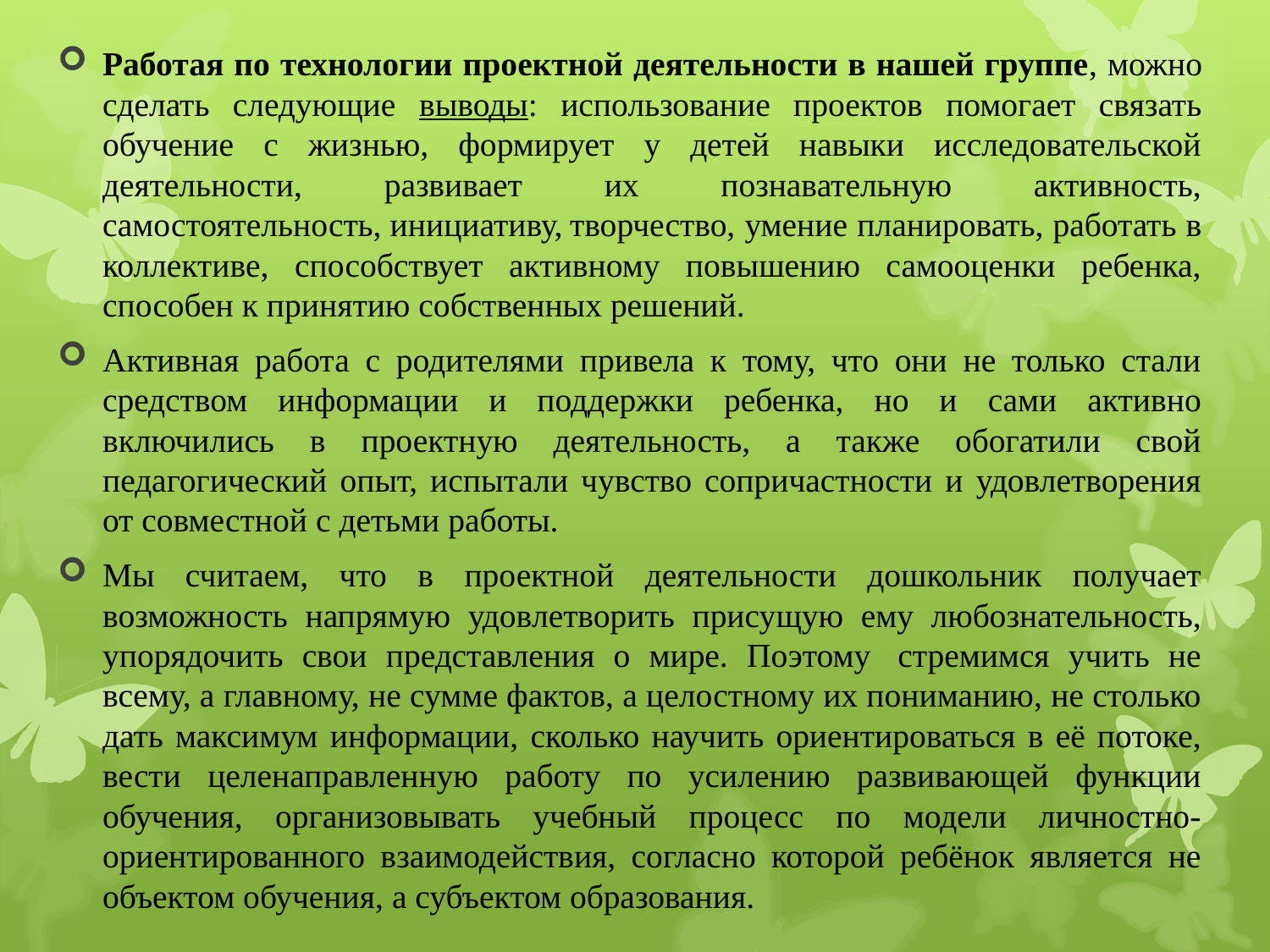

Работая по технологии проектной деятельности в нашей группе, можно сделать следующие выводы: использование проектов помогает связать обучение с жизнью, формирует у детей навыки исследовательской деятельности, развивает их познавательную активность, самостоятельность, инициативу, творчество, умение планировать, работать в коллективе, способствует активному повышению самооценки ребенка, способен к принятию собственных решений.
Активная работа с родителями привела к тому, что они не только стали средством информации и поддержки ребенка, но и сами активно включились в проектную деятельность, а также обогатили свой педагогический опыт, испытали чувство сопричастности и удовлетворения от совместной с детьми работы.
Мы считаем, что в проектной деятельности дошкольник получает возможность напрямую удовлетворить присущую ему любознательность, упорядочить свои представления о мире. Поэтому  стремимся учить не всему, а главному, не сумме фактов, а целостному их пониманию, не столько дать максимум информации, сколько научить ориентироваться в её потоке, вести целенаправленную работу по усилению развивающей функции обучения, организовывать учебный процесс по модели личностно- ориентированного взаимодействия, согласно которой ребёнок является не объектом обучения, а субъектом образования.